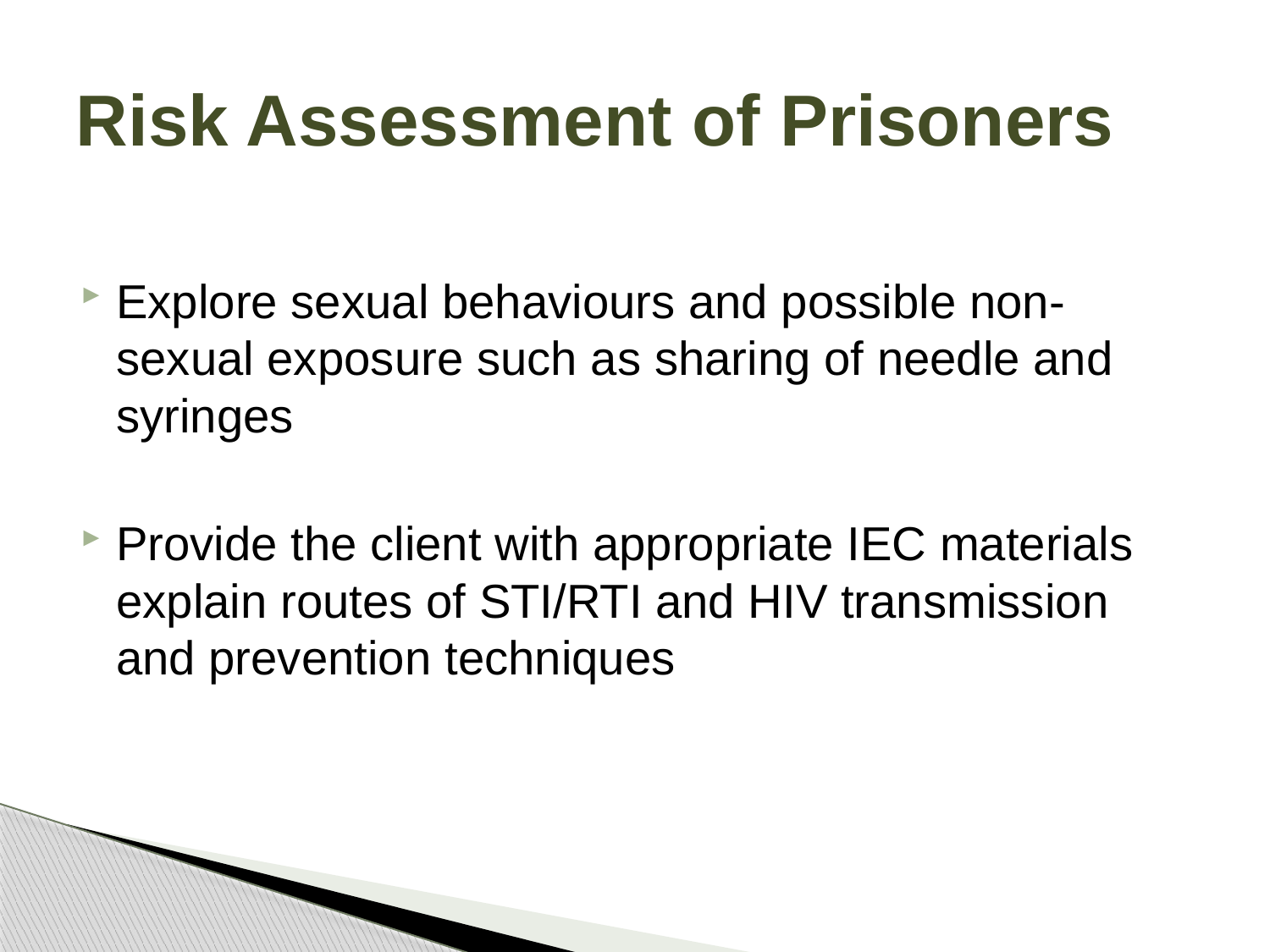

# Risk Assessment of Prisoners
Explore sexual behaviours and possible non-sexual exposure such as sharing of needle and syringes

Provide the client with appropriate IEC materials explain routes of STI/RTI and HIV transmission and prevention techniques